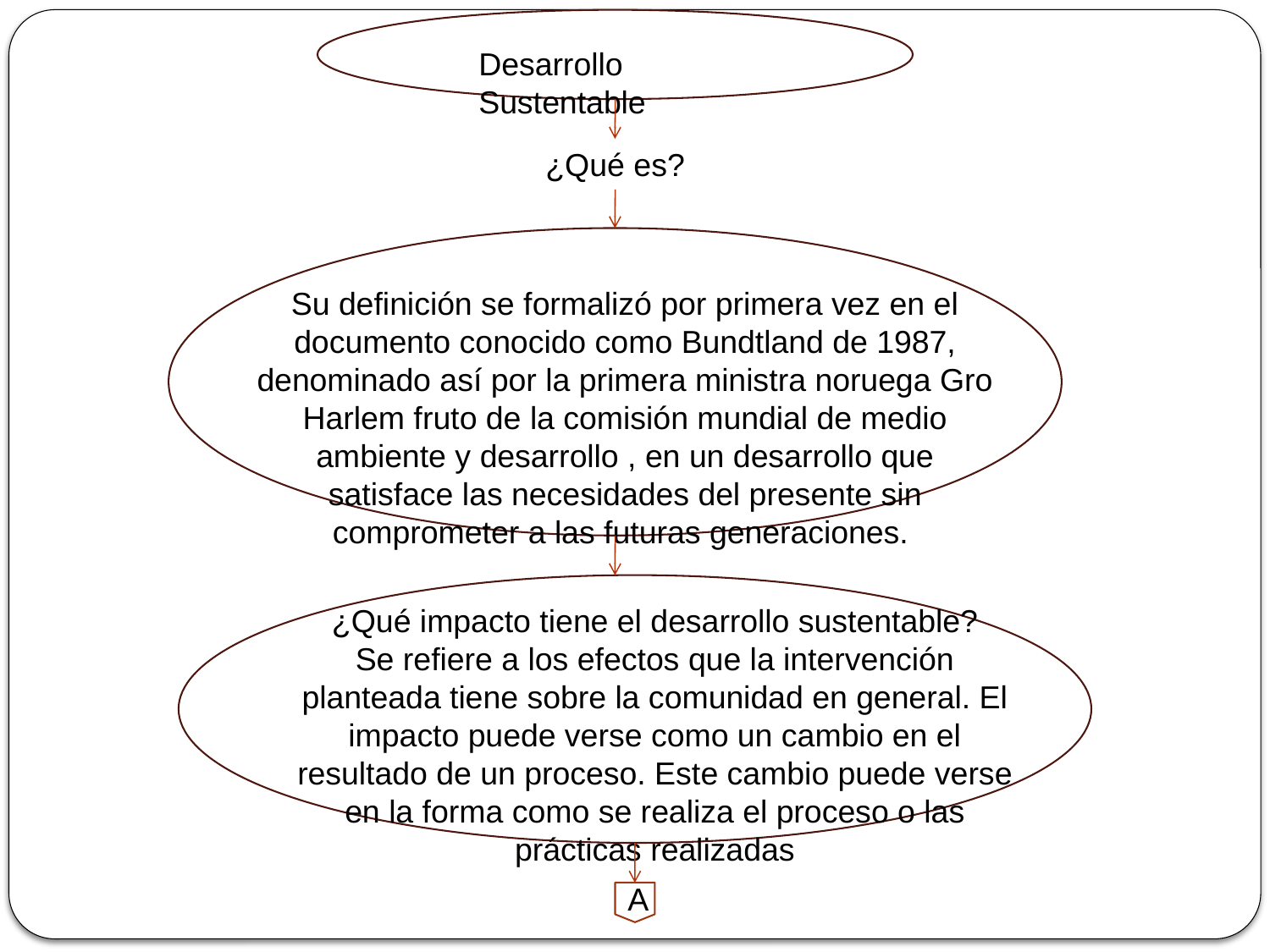

Desarrollo Sustentable
¿Qué es?

Su definición se formalizó por primera vez en el documento conocido como Bundtland de 1987, denominado así por la primera ministra noruega Gro Harlem fruto de la comisión mundial de medio ambiente y desarrollo , en un desarrollo que satisface las necesidades del presente sin comprometer a las futuras generaciones.

¿Qué impacto tiene el desarrollo sustentable?
Se refiere a los efectos que la intervención planteada tiene sobre la comunidad en general. El impacto puede verse como un cambio en el resultado de un proceso. Este cambio puede verse en la forma como se realiza el proceso o las prácticas realizadas
A